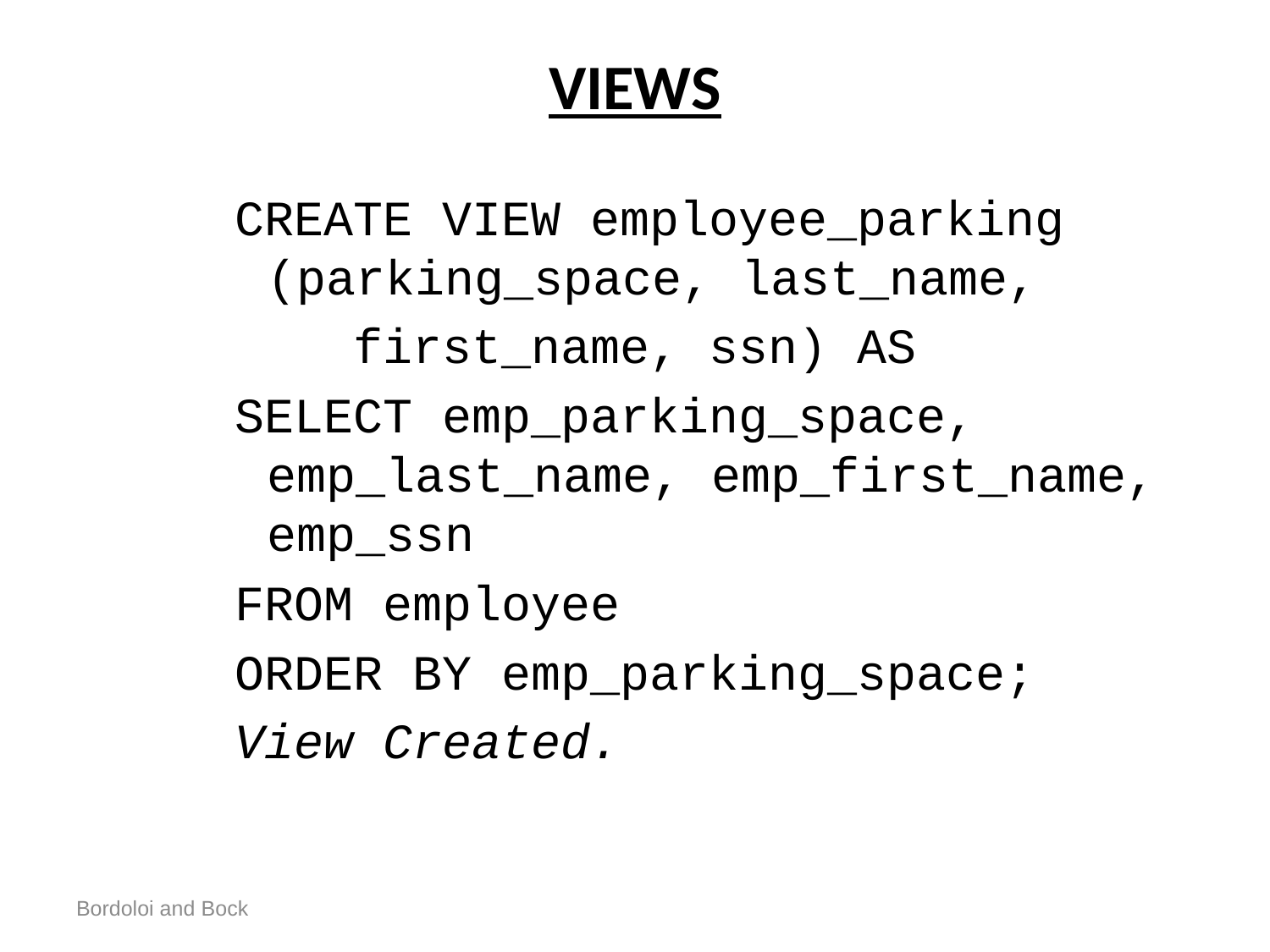

# VIEWS
CREATE VIEW employee_parking (parking_space, last_name,
    first_name, ssn) AS
SELECT emp_parking_space, emp_last_name, emp_first_name, emp_ssn
FROM employee
ORDER BY emp_parking_space;
View Created.

Bordoloi and Bock